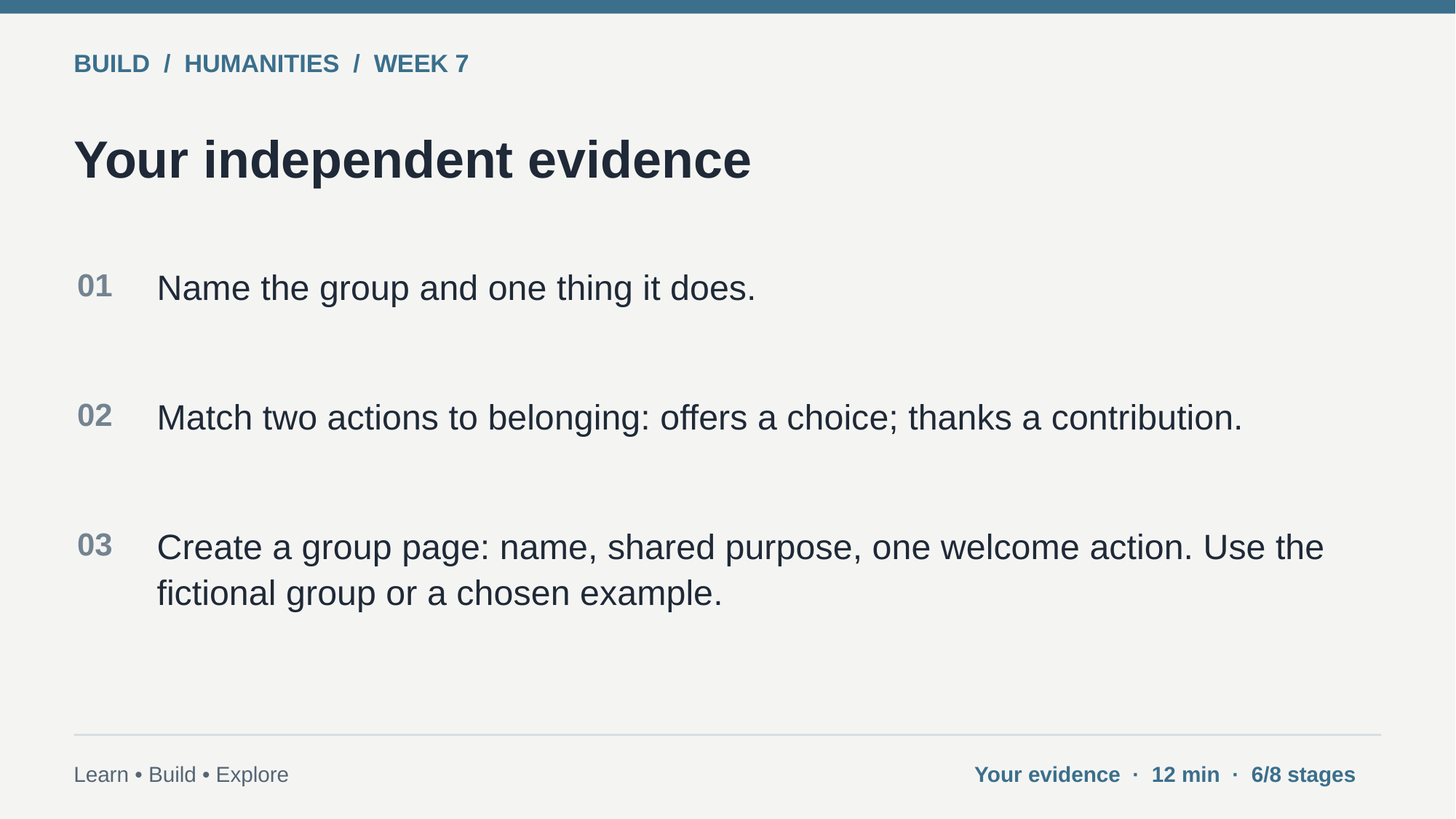

BUILD  /  HUMANITIES  /  WEEK 7
Your independent evidence
01
Name the group and one thing it does.
02
Match two actions to belonging: offers a choice; thanks a contribution.
03
Create a group page: name, shared purpose, one welcome action. Use the fictional group or a chosen example.

Learn • Build • Explore
Your evidence  ·  12 min  ·  6/8 stages